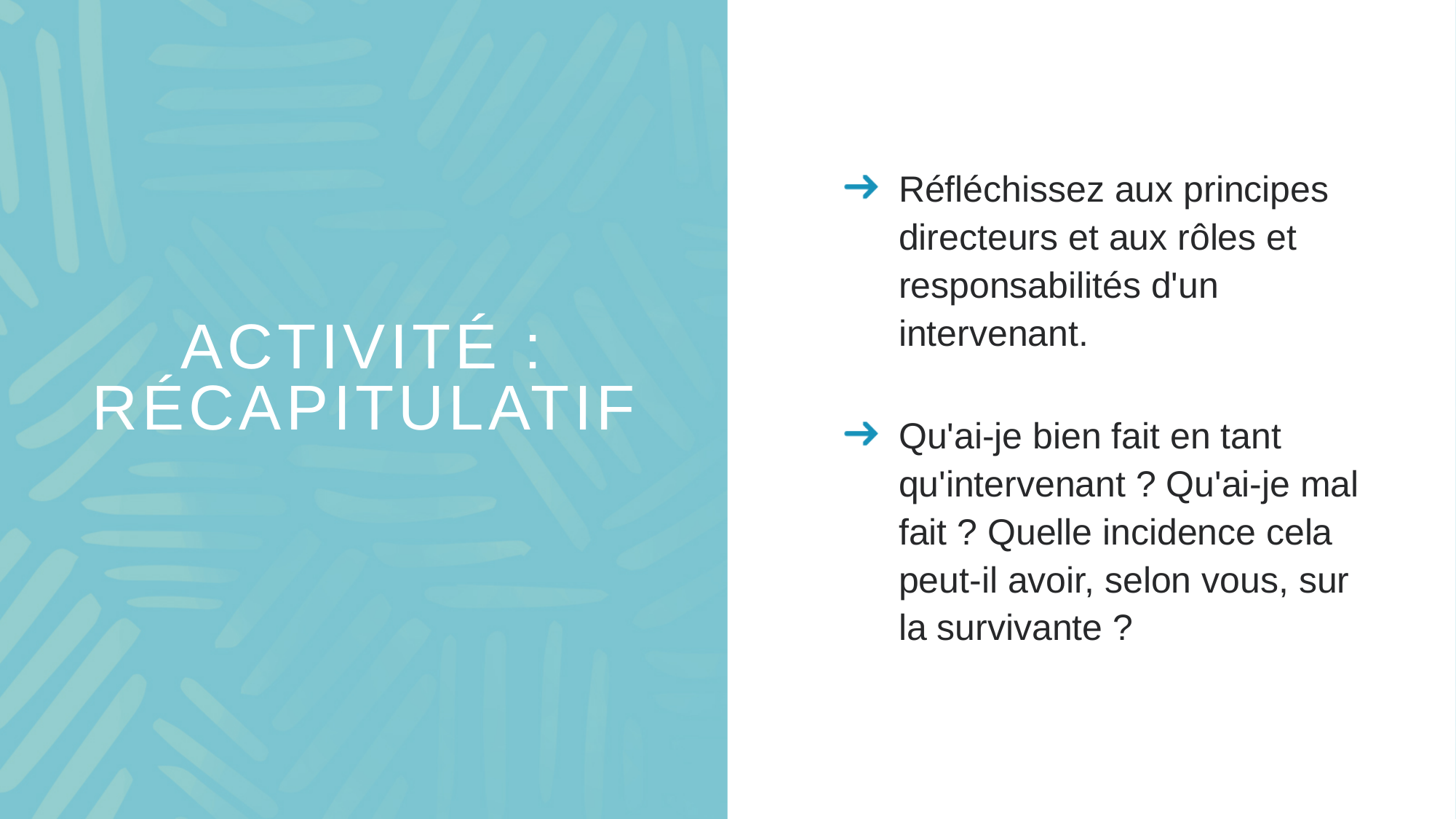

Réfléchissez aux principes directeurs et aux rôles et responsabilités d'un intervenant.
Qu'ai-je bien fait en tant qu'intervenant ? Qu'ai-je mal fait ? Quelle incidence cela peut-il avoir, selon vous, sur la survivante ?
# Activité : Récapitulatif